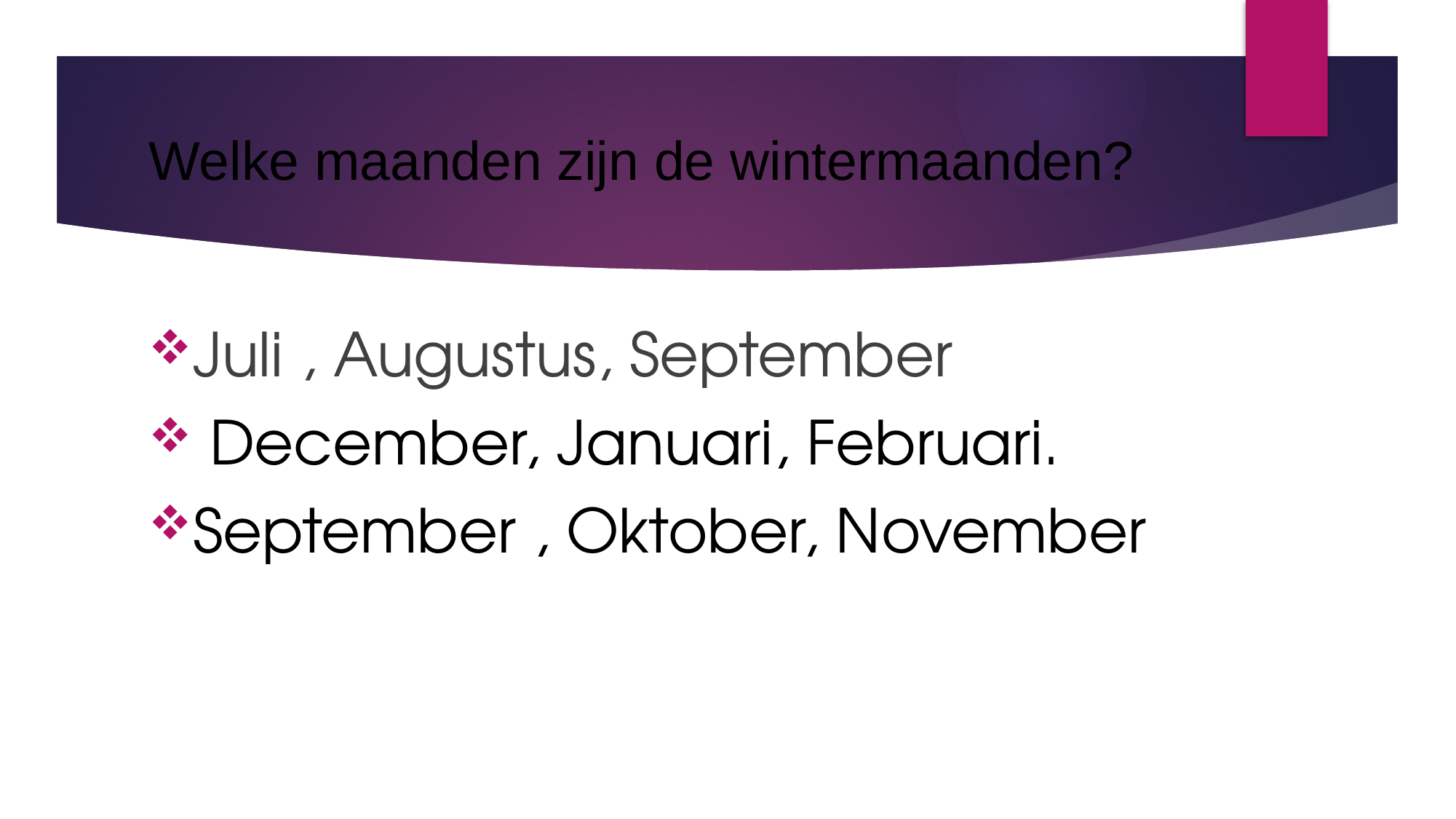

# Welke maanden zijn de wintermaanden?
Juli , Augustus, September
 December, Januari, Februari.
September , Oktober, November